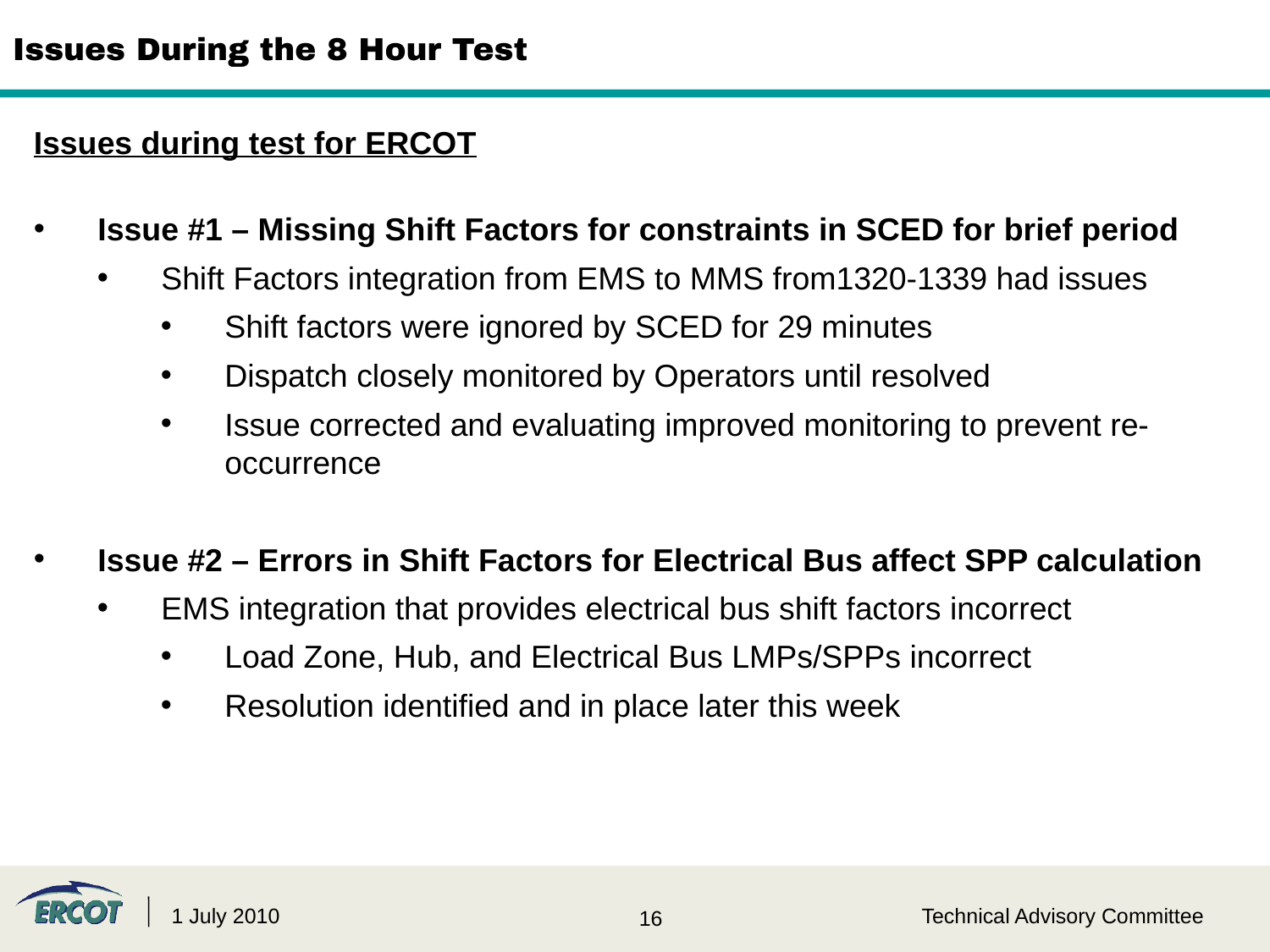

Issues During the 8 Hour Test
Issues during test for ERCOT

Issue #1 – Missing Shift Factors for constraints in SCED for brief period
Shift Factors integration from EMS to MMS from1320-1339 had issues
Shift factors were ignored by SCED for 29 minutes
Dispatch closely monitored by Operators until resolved
Issue corrected and evaluating improved monitoring to prevent re-occurrence

Issue #2 – Errors in Shift Factors for Electrical Bus affect SPP calculation
EMS integration that provides electrical bus shift factors incorrect
Load Zone, Hub, and Electrical Bus LMPs/SPPs incorrect
Resolution identified and in place later this week

1 July 2010
Technical Advisory Committee